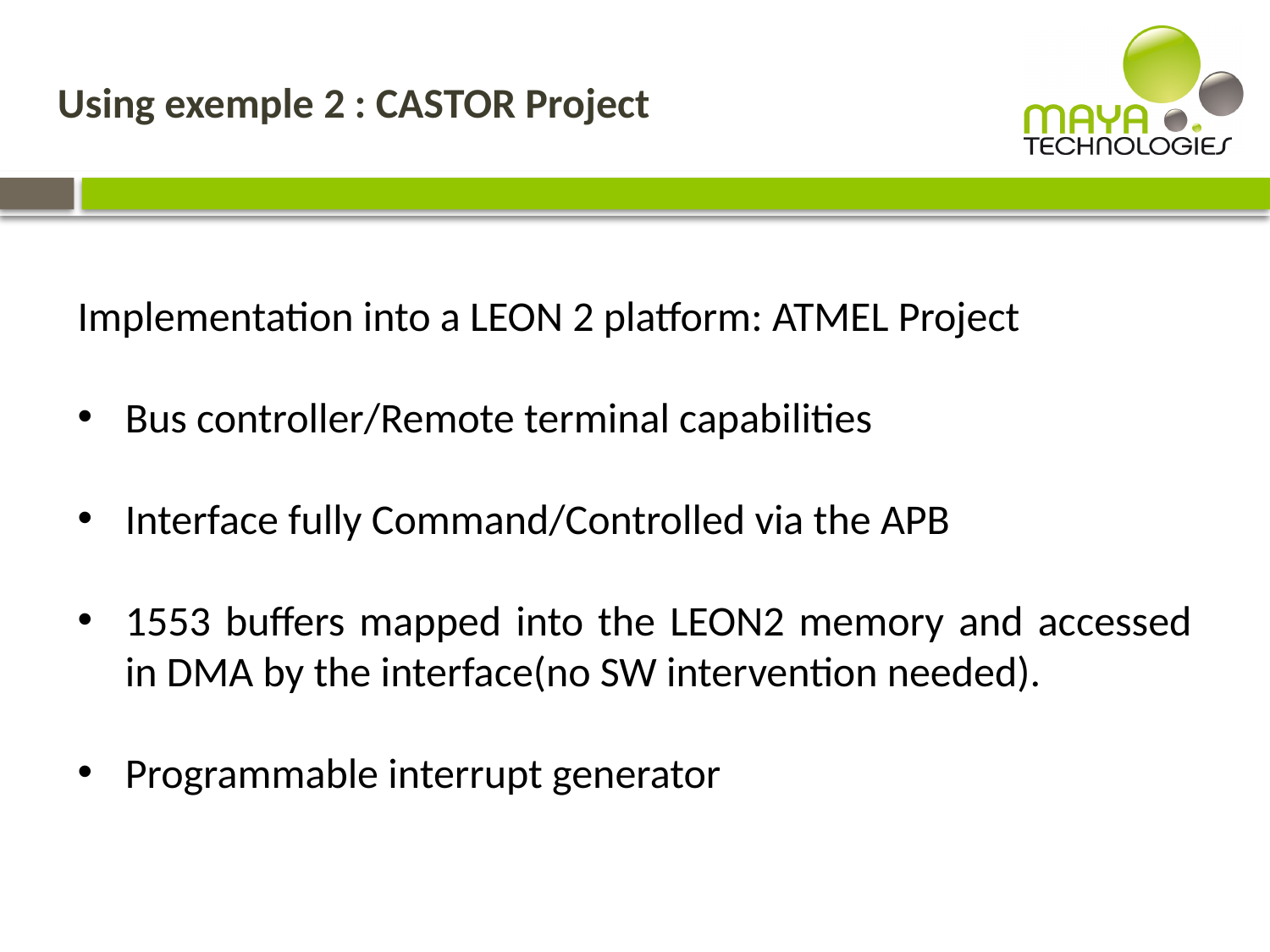

# Using exemple 2 : CASTOR Project
Implementation into a LEON 2 platform: ATMEL Project

Bus controller/Remote terminal capabilities

Interface fully Command/Controlled via the APB

1553 buffers mapped into the LEON2 memory and accessed in DMA by the interface(no SW intervention needed).

Programmable interrupt generator
12